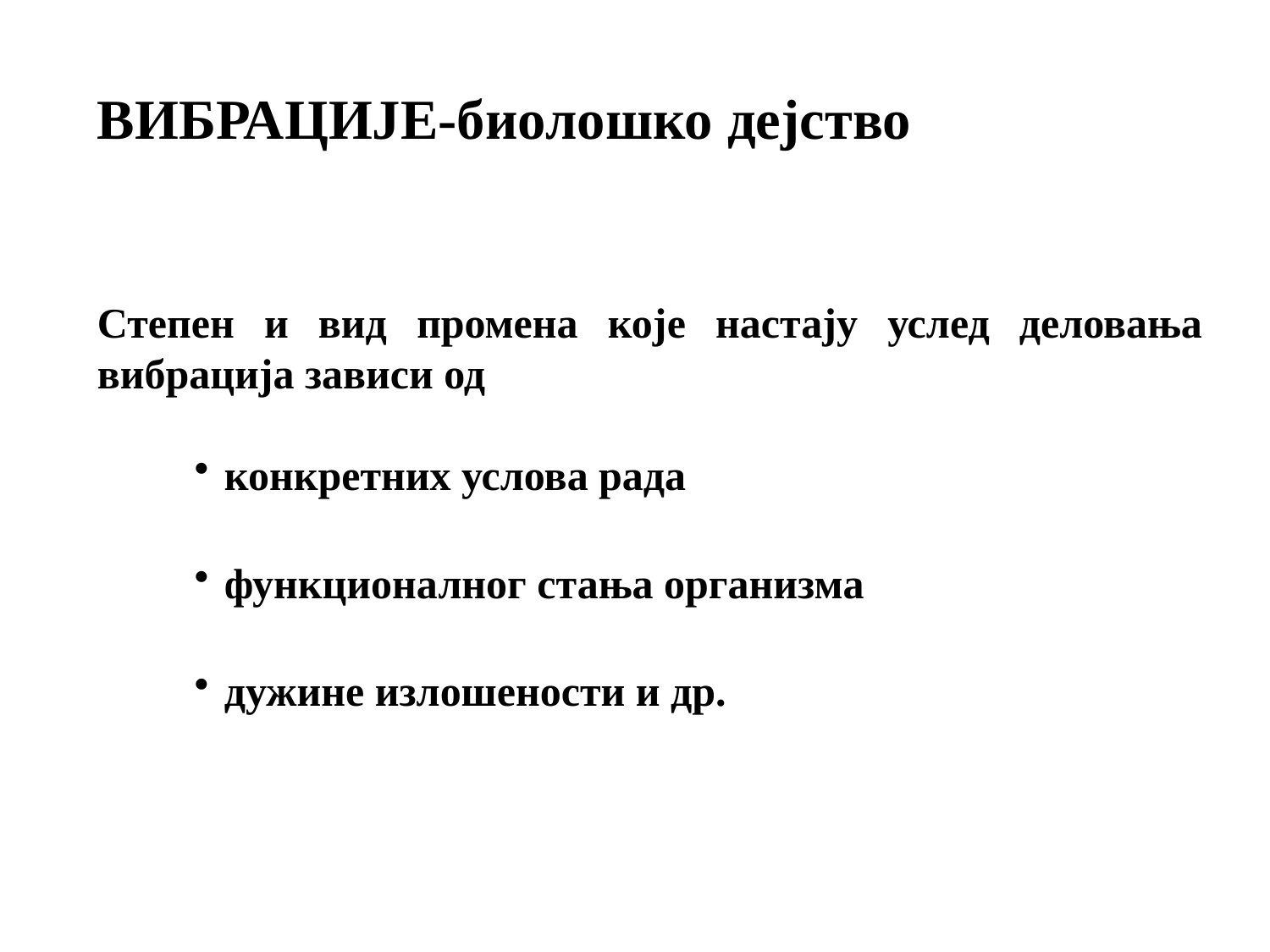

ВИБРАЦИЈЕ-биолошко дејство
Степен и вид промена које настају услед деловања вибрација зависи од

конкретних услова рада

функционалног стања организма

дужине излошености и др.